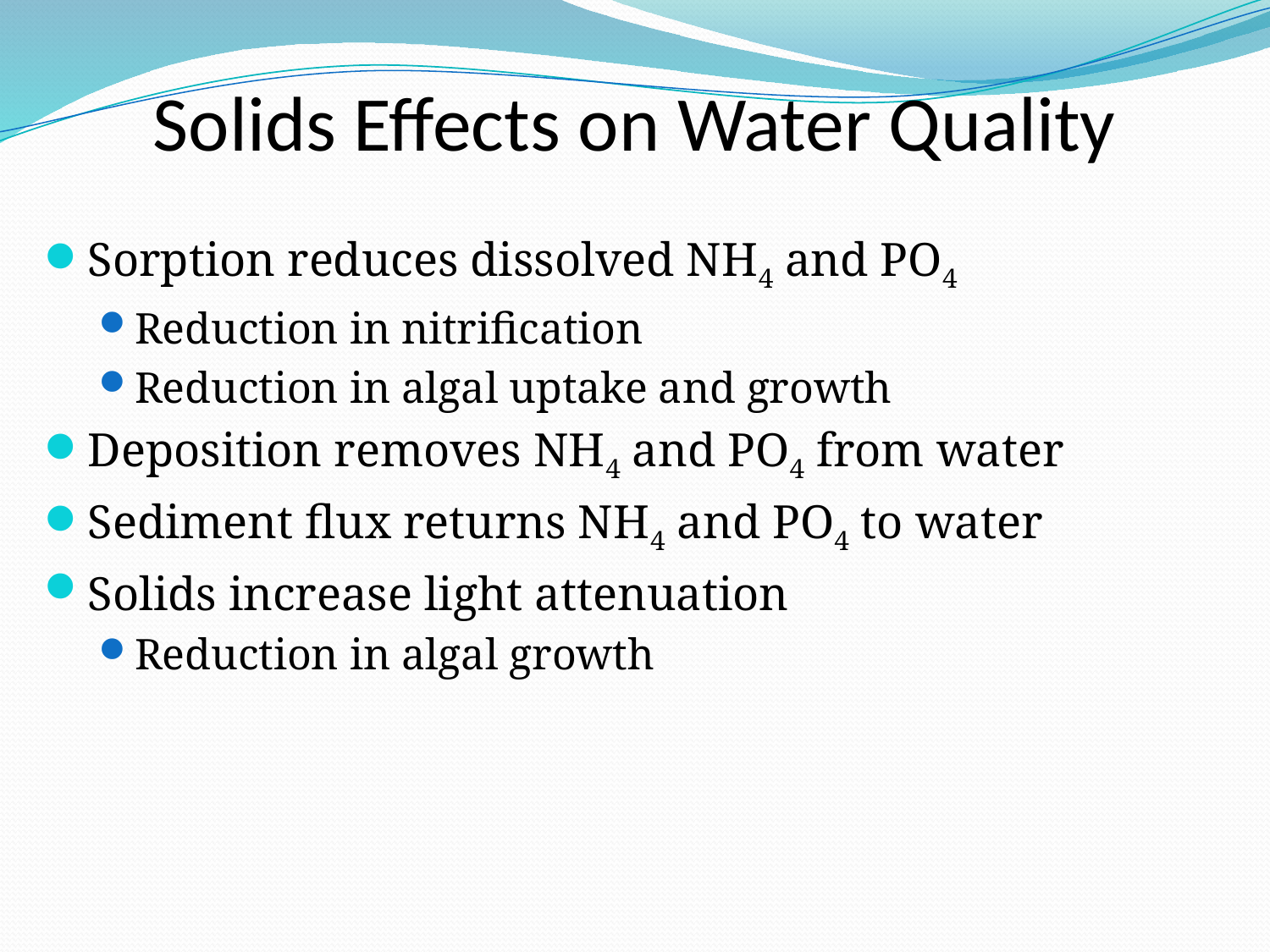

Solids Effects on Water Quality
Sorption reduces dissolved NH4 and PO4
Reduction in nitrification
Reduction in algal uptake and growth
Deposition removes NH4 and PO4 from water
Sediment flux returns NH4 and PO4 to water
Solids increase light attenuation
Reduction in algal growth